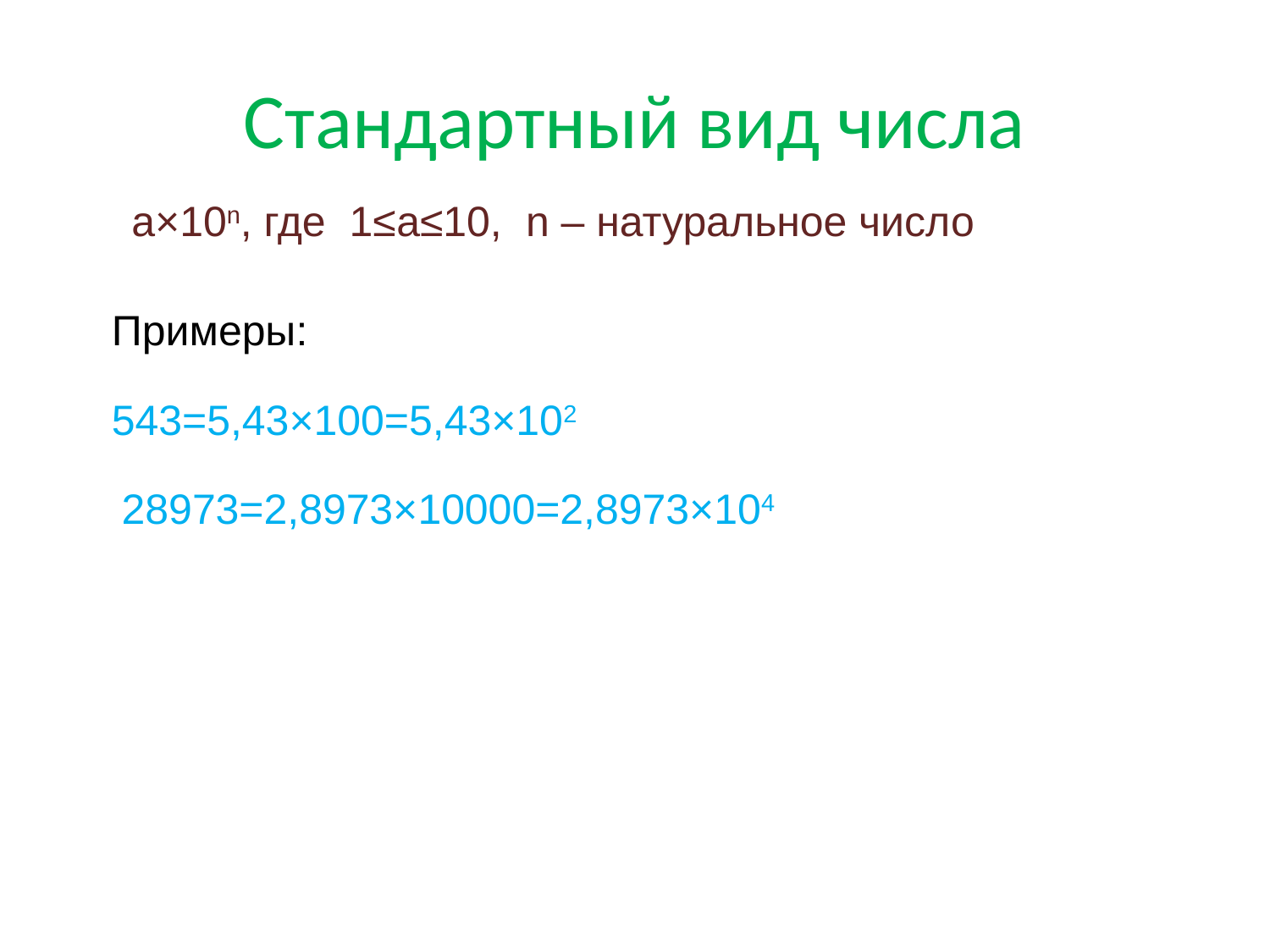

# Стандартный вид числа
a×10n, где  1≤a≤10,  n – натуральное число
Примеры:
543=5,43×100=5,43×102
28973=2,8973×10000=2,8973×104